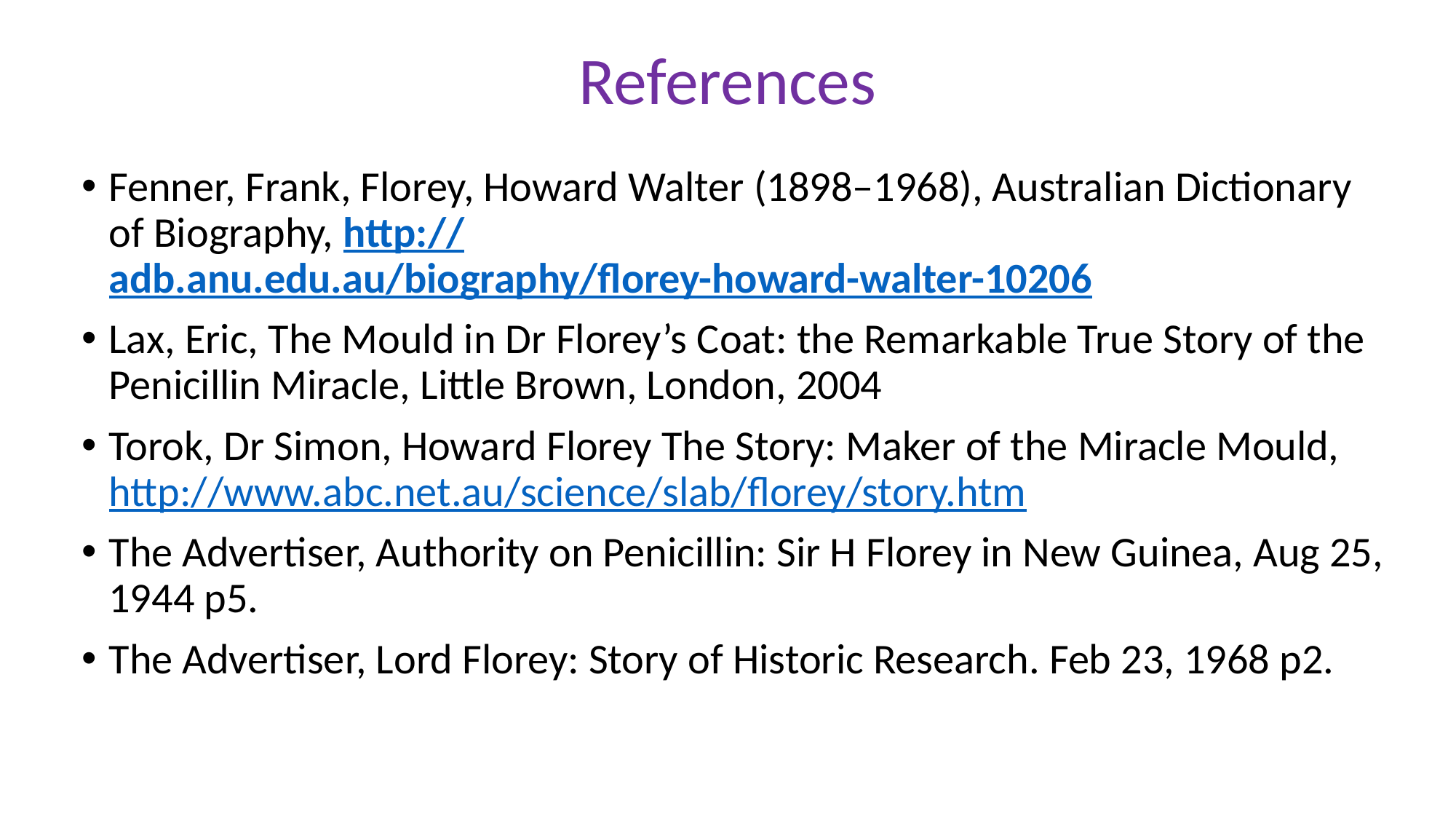

# References
Fenner, Frank, Florey, Howard Walter (1898–1968), Australian Dictionary of Biography, http://adb.anu.edu.au/biography/florey-howard-walter-10206
Lax, Eric, The Mould in Dr Florey’s Coat: the Remarkable True Story of the Penicillin Miracle, Little Brown, London, 2004
Torok, Dr Simon, Howard Florey The Story: Maker of the Miracle Mould, http://www.abc.net.au/science/slab/florey/story.htm
The Advertiser, Authority on Penicillin: Sir H Florey in New Guinea, Aug 25, 1944 p5.
The Advertiser, Lord Florey: Story of Historic Research. Feb 23, 1968 p2.